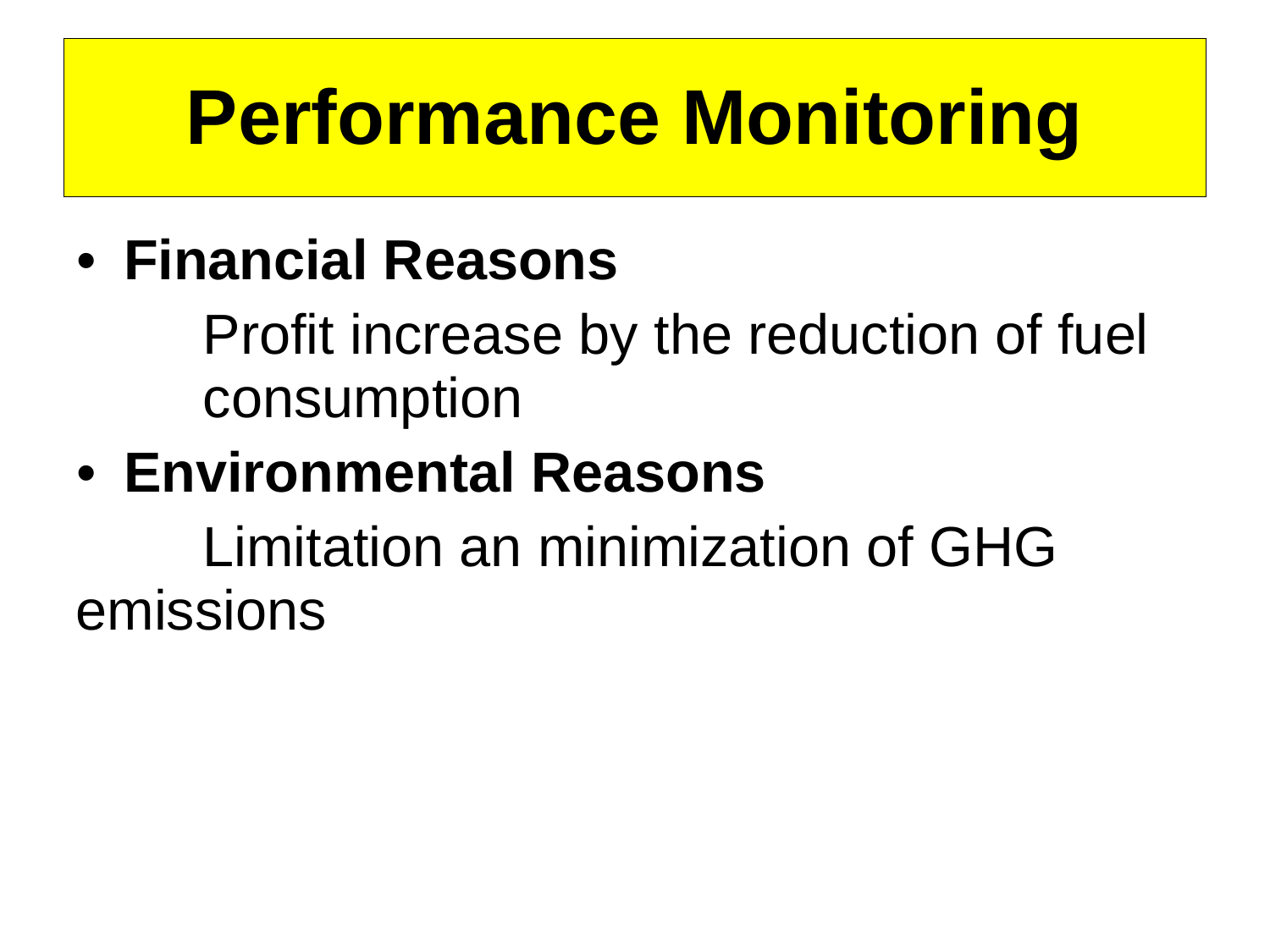

Performance Monitoring
Financial Reasons
	Profit increase by the reduction of fuel 	consumption
Environmental Reasons
	Limitation an minimization of GHG 	emissions